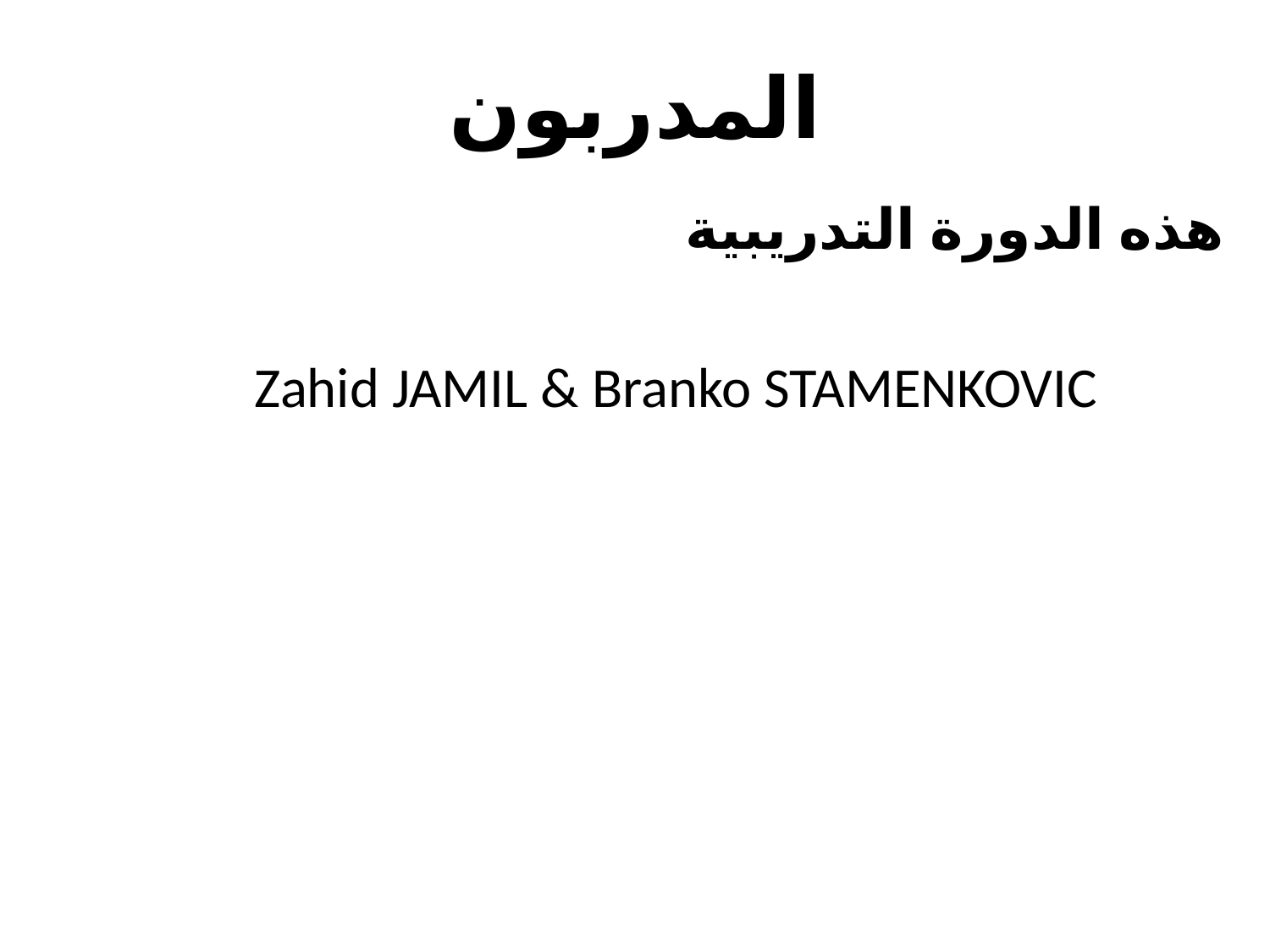

# المدربون
هذه الدورة التدريبية

              Zahid JAMIL & Branko STAMENKOVIC